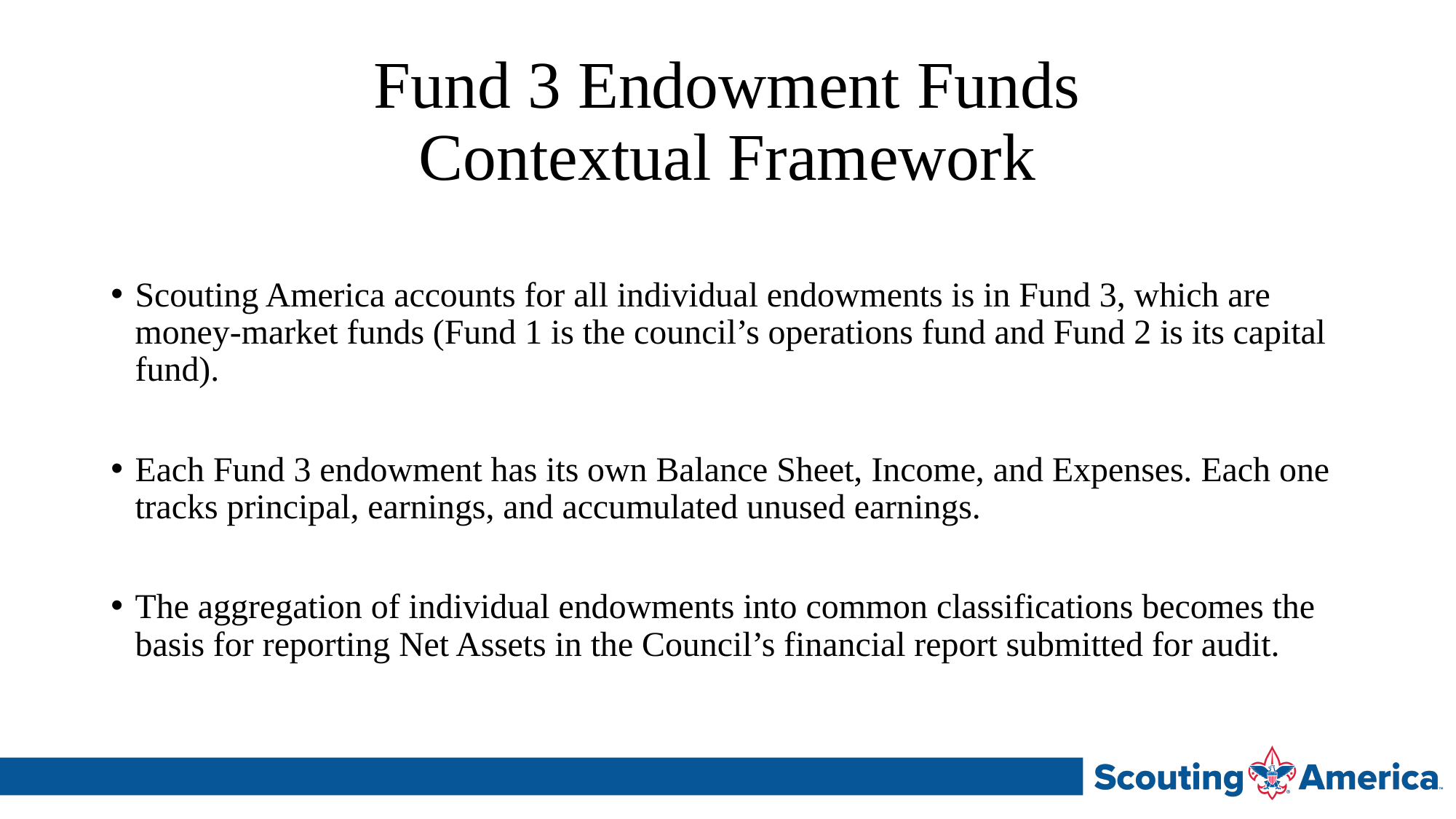

# Fund 3 Endowment Funds Contextual Framework
Scouting America accounts for all individual endowments is in Fund 3, which are money-market funds (Fund 1 is the council’s operations fund and Fund 2 is its capital fund).

Each Fund 3 endowment has its own Balance Sheet, Income, and Expenses. Each one tracks principal, earnings, and accumulated unused earnings.

The aggregation of individual endowments into common classifications becomes the basis for reporting Net Assets in the Council’s financial report submitted for audit.